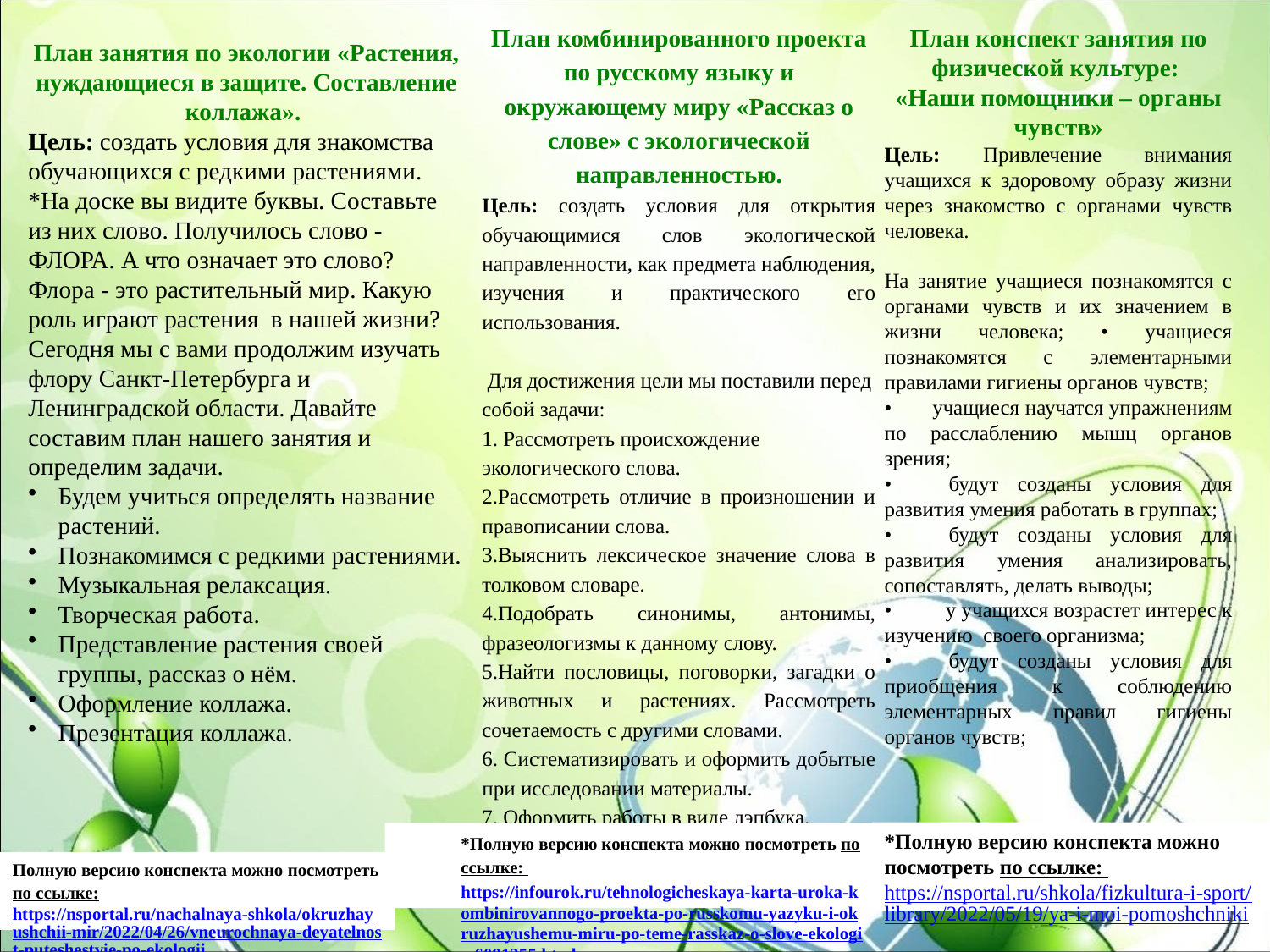

План комбинированного проекта по русскому языку и окружающему миру «Рассказ о слове» с экологической направленностью.
Цель: создать условия для открытия обучающимися слов экологической направленности, как предмета наблюдения, изучения и практического его использования.
 Для достижения цели мы поставили перед собой задачи:
1. Рассмотреть происхождение экологического слова.
2.Рассмотреть отличие в произношении и правописании слова.
3.Выяснить лексическое значение слова в толковом словаре.
4.Подобрать синонимы, антонимы, фразеологизмы к данному слову.
5.Найти пословицы, поговорки, загадки о животных и растениях. Рассмотреть сочетаемость с другими словами.
6. Систематизировать и оформить добытые при исследовании материалы.
7. Оформить работы в виде лэпбука.
План конспект занятия по физической культуре:
«Наши помощники – органы чувств»
Цель: Привлечение внимания учащихся к здоровому образу жизни через знакомство с органами чувств человека.

На занятие учащиеся познакомятся с органами чувств и их значением в жизни человека; • учащиеся познакомятся с элементарными правилами гигиены органов чувств;
•       учащиеся научатся упражнениям по расслаблению мышц органов зрения;
•   будут созданы условия для развития умения работать в группах;
•   будут созданы условия для развития умения анализировать, сопоставлять, делать выводы;
•          у учащихся возрастет интерес к изучению  своего организма;
•   будут созданы условия для приобщения к соблюдению элементарных правил гигиены органов чувств;

План занятия по экологии «Растения, нуждающиеся в защите. Составление коллажа».
Цель: создать условия для знакомства обучающихся с редкими растениями.
*На доске вы видите буквы. Составьте из них слово. Получилось слово - ФЛОРА. А что означает это слово? Флора - это растительный мир. Какую роль играют растения  в нашей жизни? Сегодня мы с вами продолжим изучать флору Санкт-Петербурга и  Ленинградской области. Давайте составим план нашего занятия и определим задачи.
Будем учиться определять название растений.
Познакомимся с редкими растениями.
Музыкальная релаксация.
Творческая работа.
Представление растения своей группы, рассказ о нём.
Оформление коллажа.
Презентация коллажа.

*Полную версию конспекта можно посмотреть по ссылке: https://nsportal.ru/shkola/fizkultura-i-sport/library/2022/05/19/ya-i-moi-pomoshchniki
*Полную версию конспекта можно посмотреть по ссылке: https://infourok.ru/tehnologicheskaya-karta-uroka-kombinirovannogo-proekta-po-russkomu-yazyku-i-okruzhayushemu-miru-po-teme-rasskaz-o-slove-ekologic-6081355.html
Полную версию конспекта можно посмотреть по ссылке:  https://nsportal.ru/nachalnaya-shkola/okruzhayushchii-mir/2022/04/26/vneurochnaya-deyatelnost-puteshestvie-po-ekologii